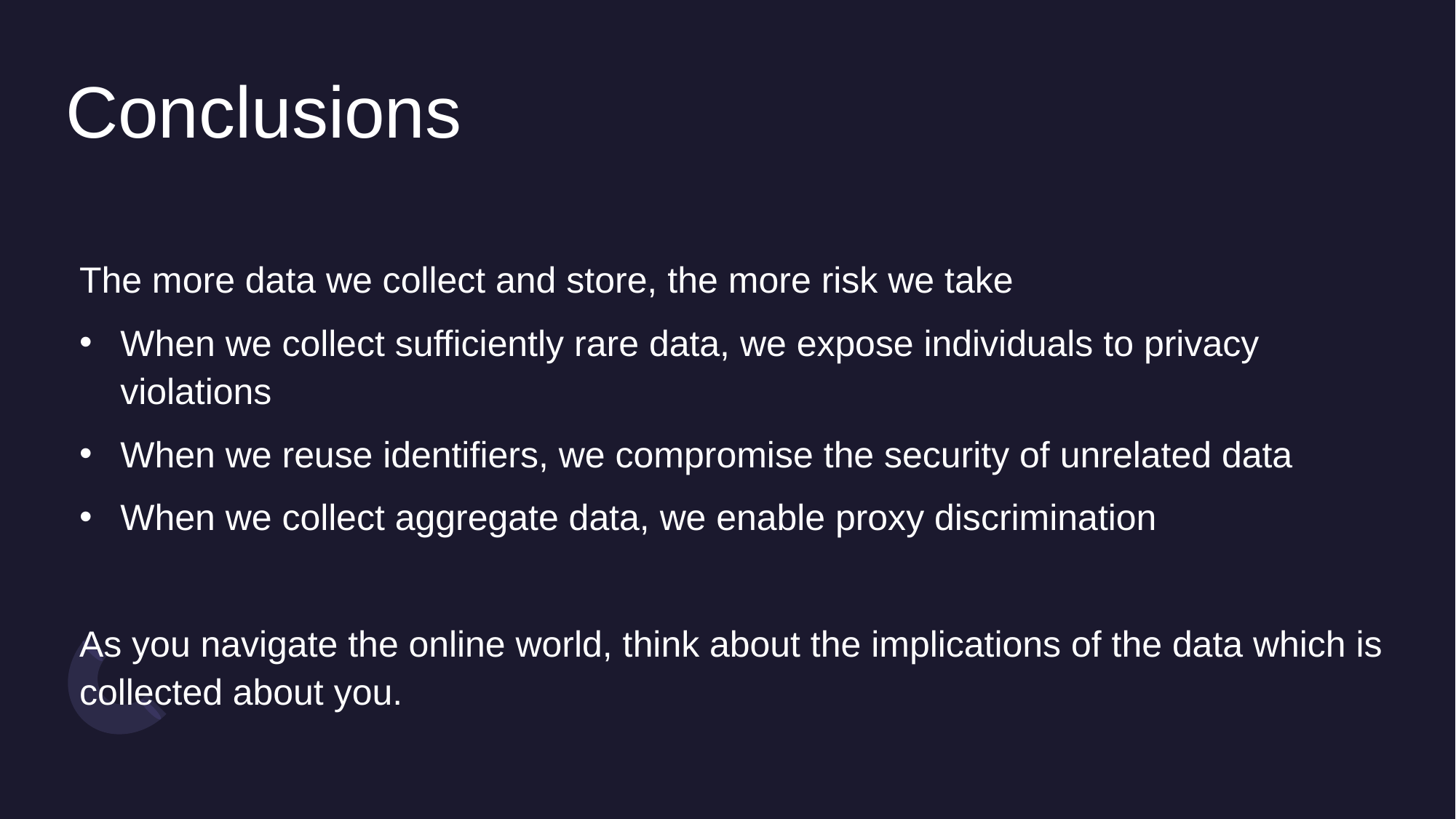

# Conclusions
The more data we collect and store, the more risk we take
When we collect sufficiently rare data, we expose individuals to privacy violations
When we reuse identifiers, we compromise the security of unrelated data
When we collect aggregate data, we enable proxy discrimination

As you navigate the online world, think about the implications of the data which is collected about you.